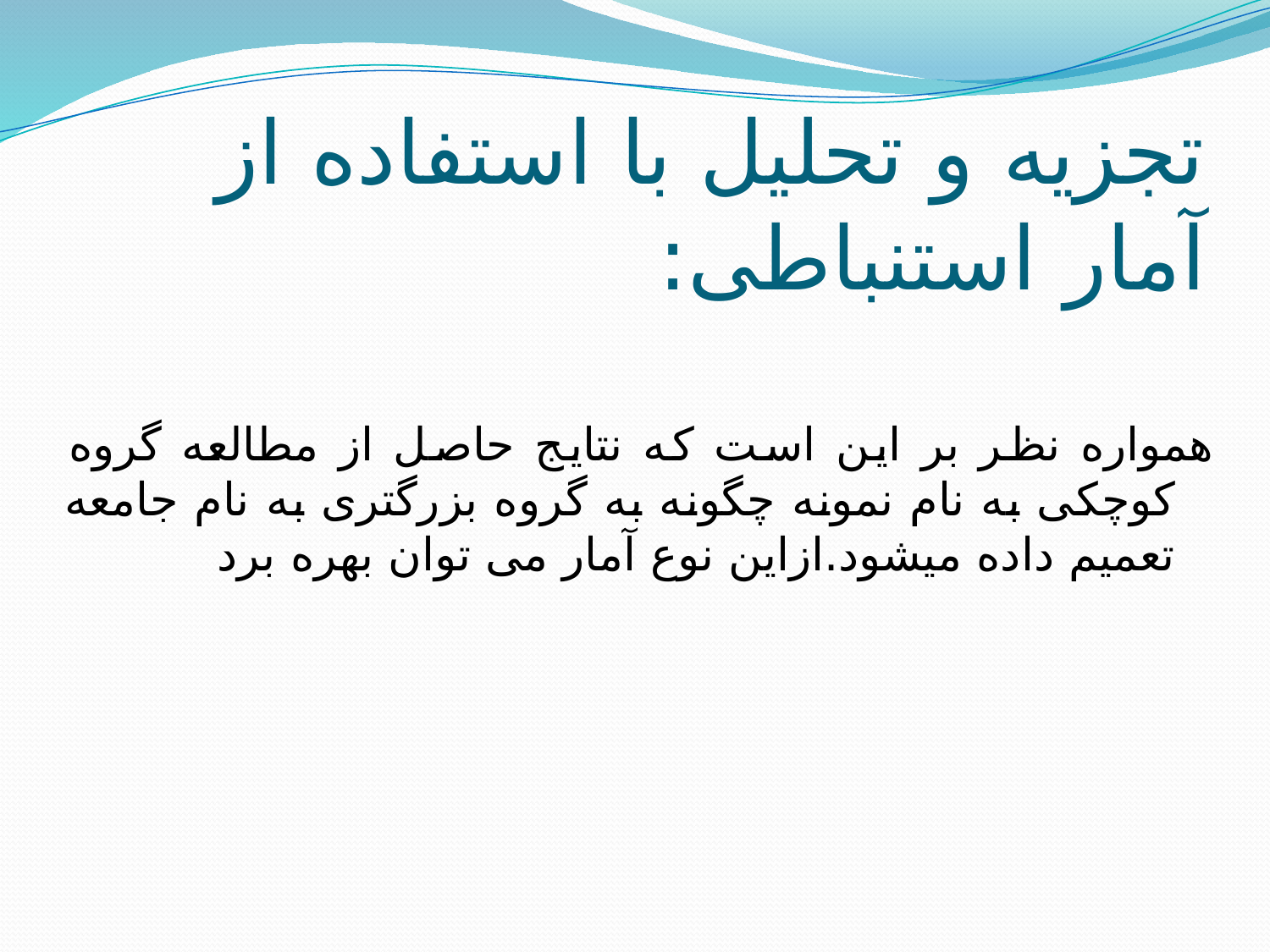

# تجزیه و تحلیل با استفاده از آمار استنباطی:
همواره نظر بر این است که نتایج حاصل از مطالعه گروه کوچکی به نام نمونه چگونه به گروه بزرگتری به نام جامعه تعمیم داده می‫شود.ازاین نوع آمار می توان بهره برد